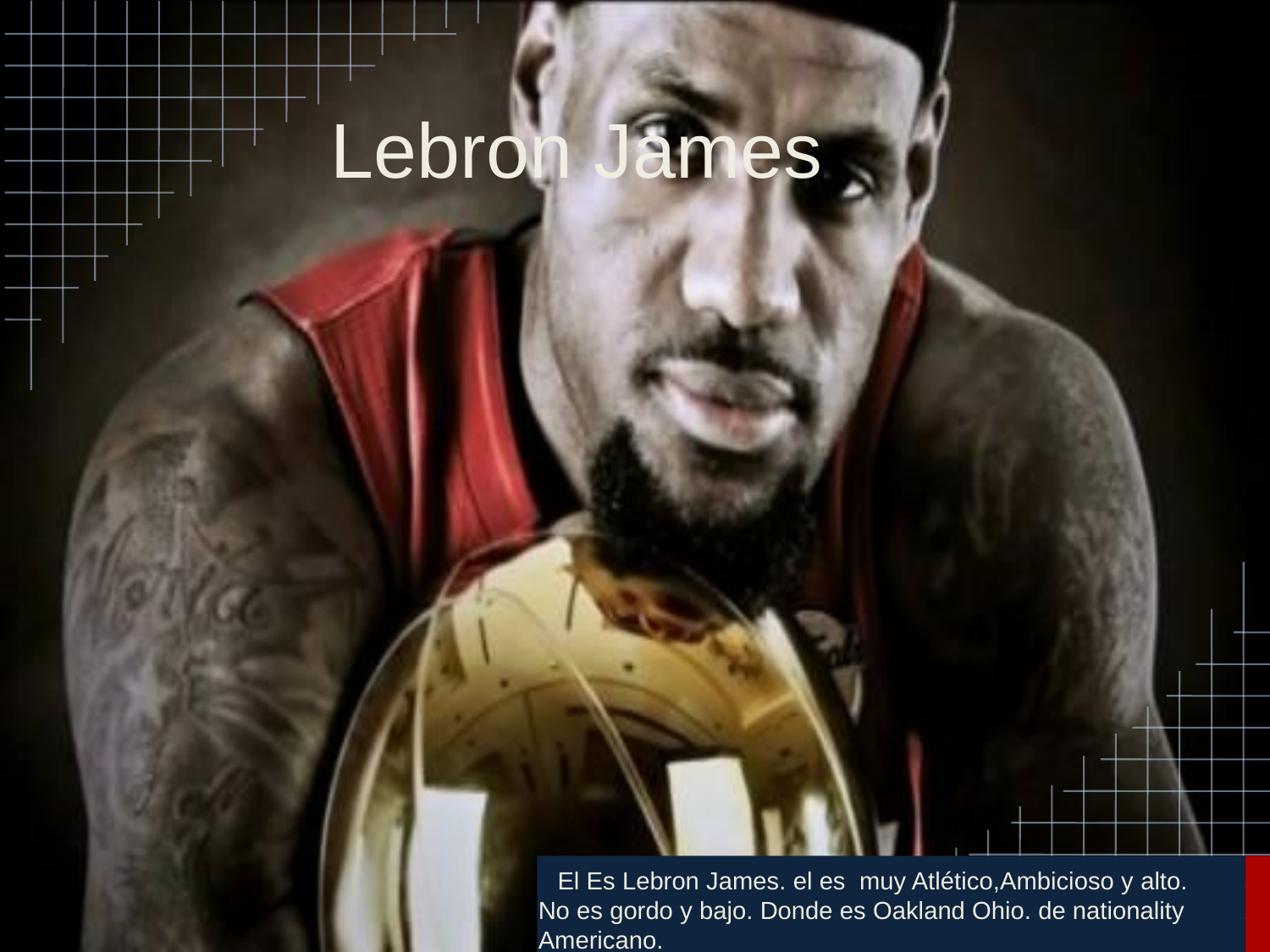

# Lebron James
 El Es Lebron James. el es  muy Atlético,Ambicioso y alto. No es gordo y bajo. Donde es Oakland Ohio. de nationality Americano.